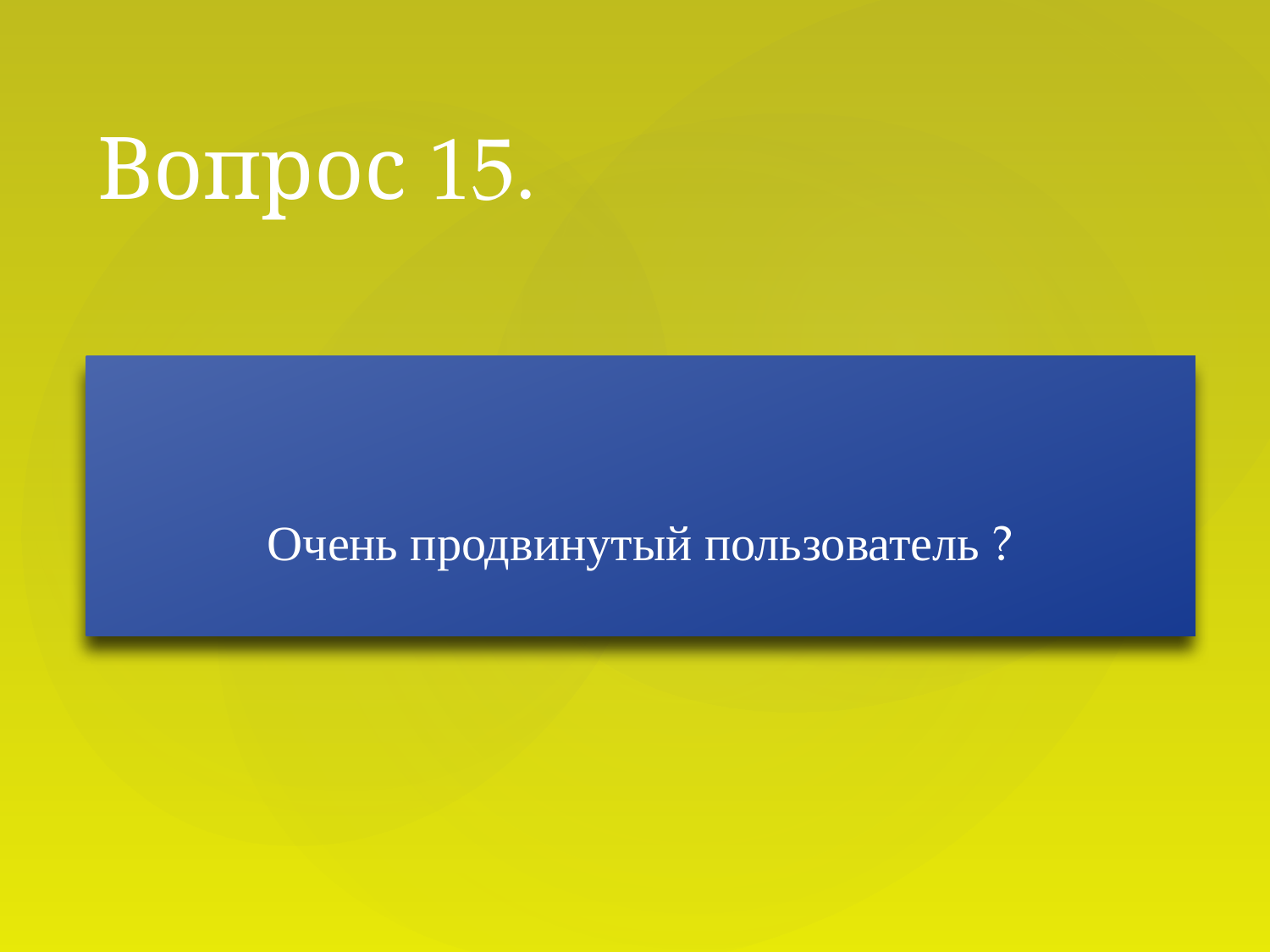

# Вопрос 15.
Очень продвинутый пользователь ?